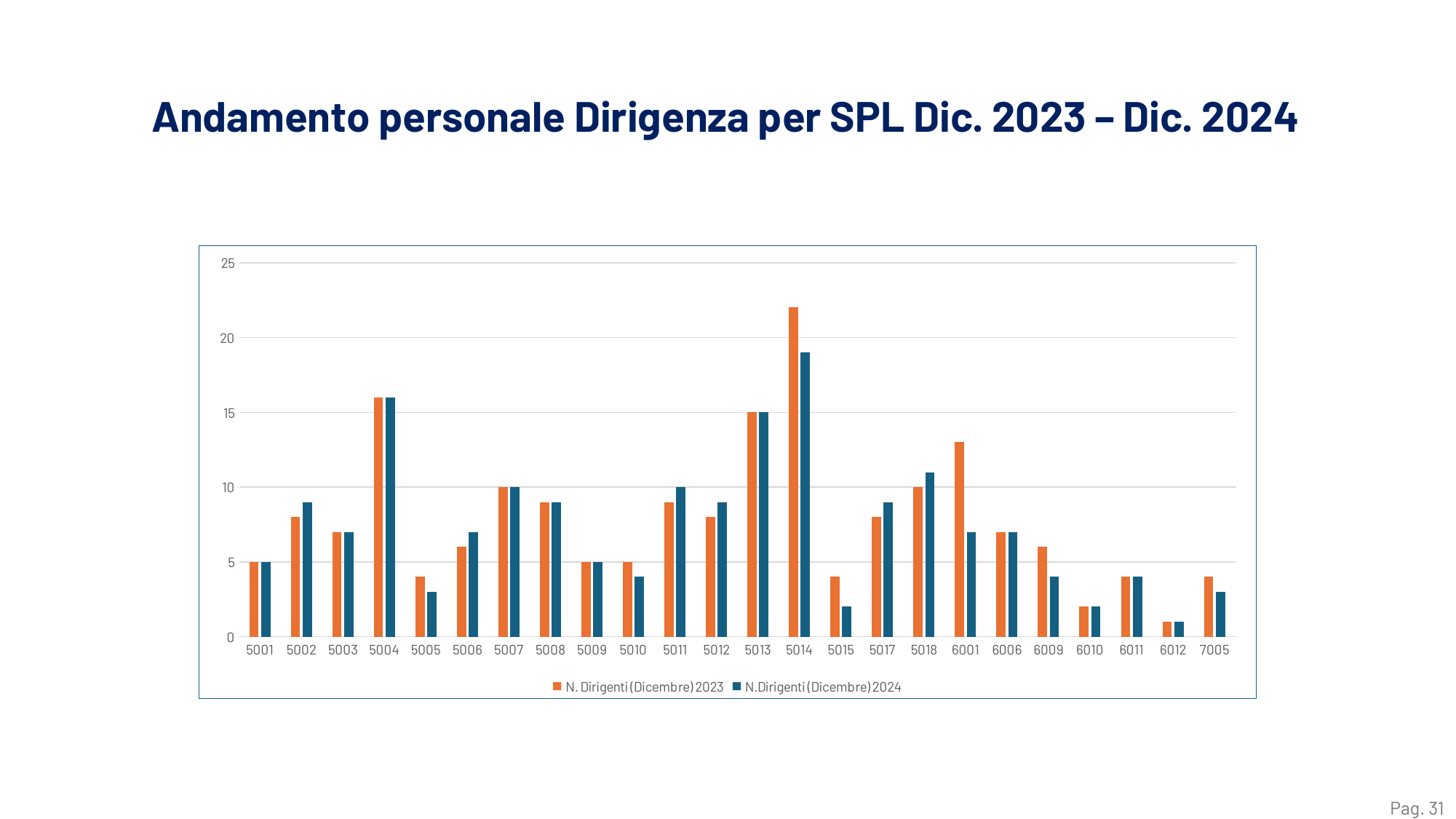

Andamento personale Dirigenza per SPL Dic. 2023 – Dic. 2024

### Chart

| Category | N. Dirigenti (Dicembre) 2023 | N.Dirigenti (Dicembre) 2024 |
|---|---|---|
| 5001 | 5.0 | 5.0 |
| 5002 | 8.0 | 9.0 |
| 5003 | 7.0 | 7.0 |
| 5004 | 16.0 | 16.0 |
| 5005 | 4.0 | 3.0 |
| 5006 | 6.0 | 7.0 |
| 5007 | 10.0 | 10.0 |
| 5008 | 9.0 | 9.0 |
| 5009 | 5.0 | 5.0 |
| 5010 | 5.0 | 4.0 |
| 5011 | 9.0 | 10.0 |
| 5012 | 8.0 | 9.0 |
| 5013 | 15.0 | 15.0 |
| 5014 | 22.0 | 19.0 |
| 5015 | 4.0 | 2.0 |
| 5017 | 8.0 | 9.0 |
| 5018 | 10.0 | 11.0 |
| 6001 | 13.0 | 7.0 |
| 6006 | 7.0 | 7.0 |
| 6009 | 6.0 | 4.0 |
| 6010 | 2.0 | 2.0 |
| 6011 | 4.0 | 4.0 |
| 6012 | 1.0 | 1.0 |
| 7005 | 4.0 | 3.0 |
Pag. 31